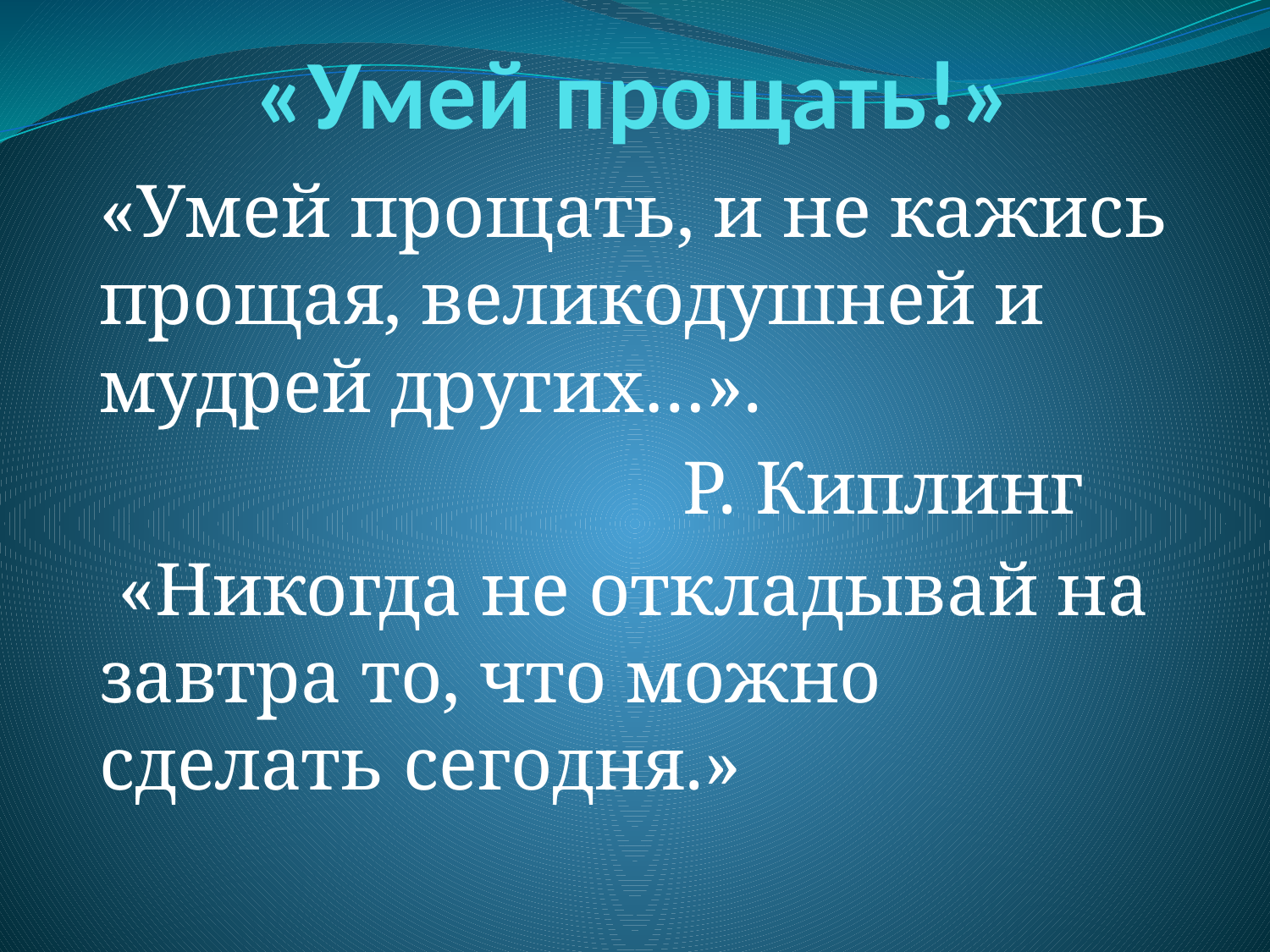

# «Умей прощать!»
«Умей прощать, и не кажись прощая, великодушней и мудрей других…».
                               Р. Киплинг
 «Никогда не откладывай на завтра то, что можно сделать сегодня.»